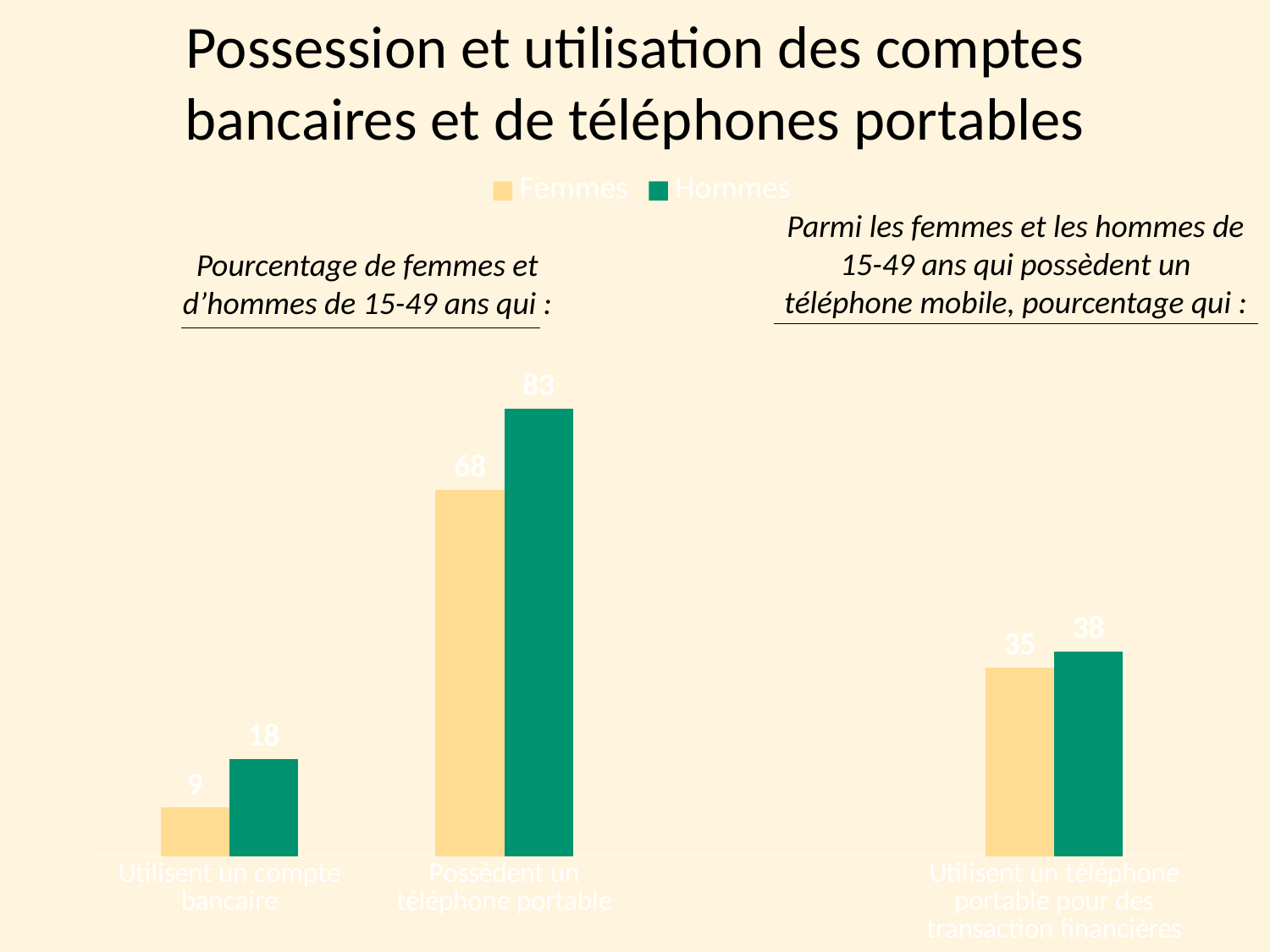

# Possession et utilisation des comptes bancaires et de téléphones portables

### Chart

| Category | Femmes | Hommes |
|---|---|---|
| Utilisent un compte bancaire | 9.0 | 18.0 |
| Possèdent un téléphone portable | 68.0 | 83.0 |
|  | None | None |
| Utilisent un téléphone portable pour des transaction financières | 35.0 | 38.0 |
Parmi les femmes et les hommes de 15-49 ans qui possèdent un téléphone mobile, pourcentage qui :
Pourcentage de femmes et d’hommes de 15-49 ans qui :